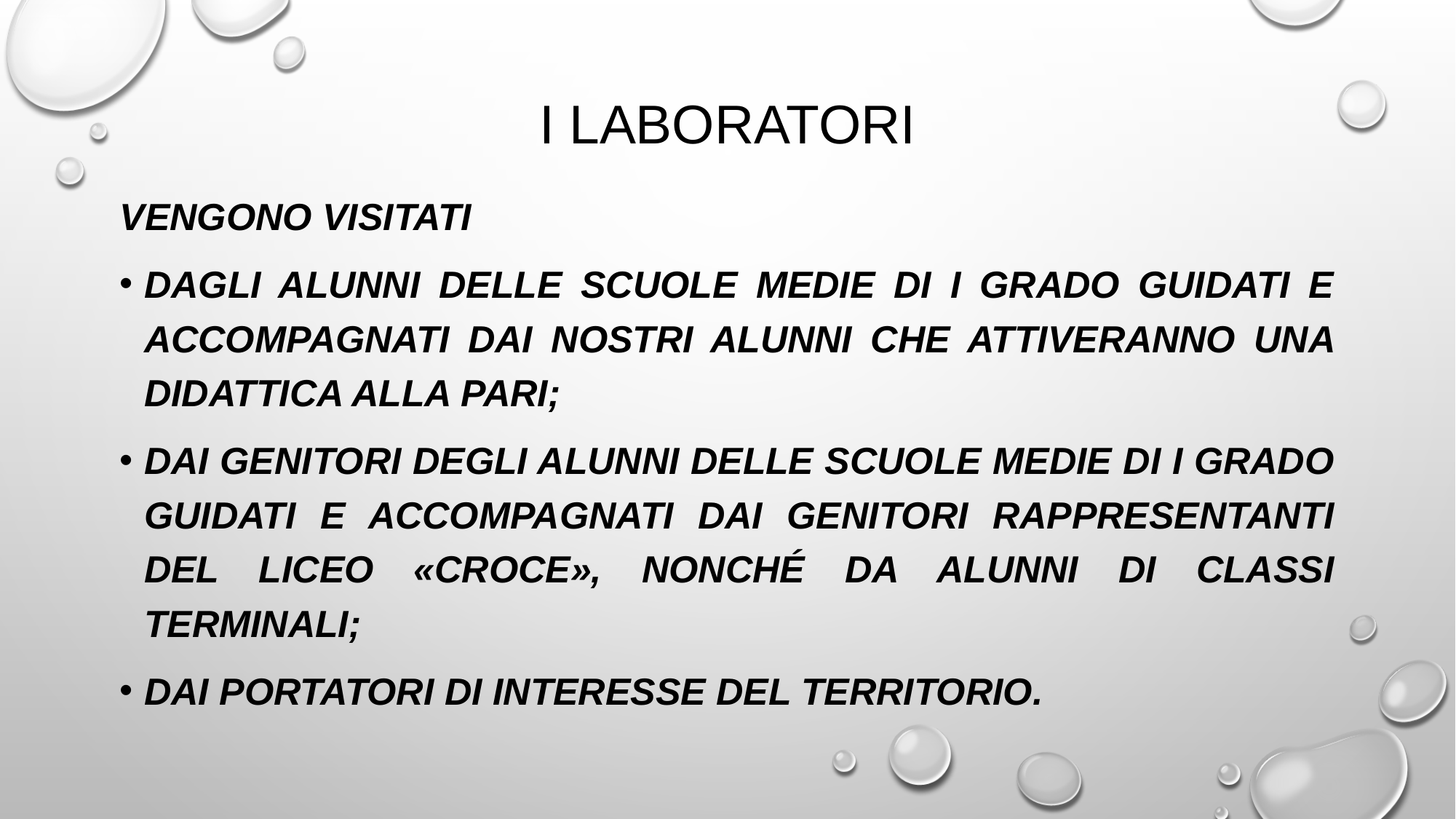

# I laboratori
Vengono visitati
Dagli alunni delle scuole medie di I grado guidati e accompagnati dai nostri alunni che attiveranno una didattica alla pari;
Dai genitori degli alunni delle scuole medie di I grado guidati e accompagnati dai genitori rappresentanti del liceo «croce», nonché da alunni di classi terminali;
Dai portatori di interesse del territorio.